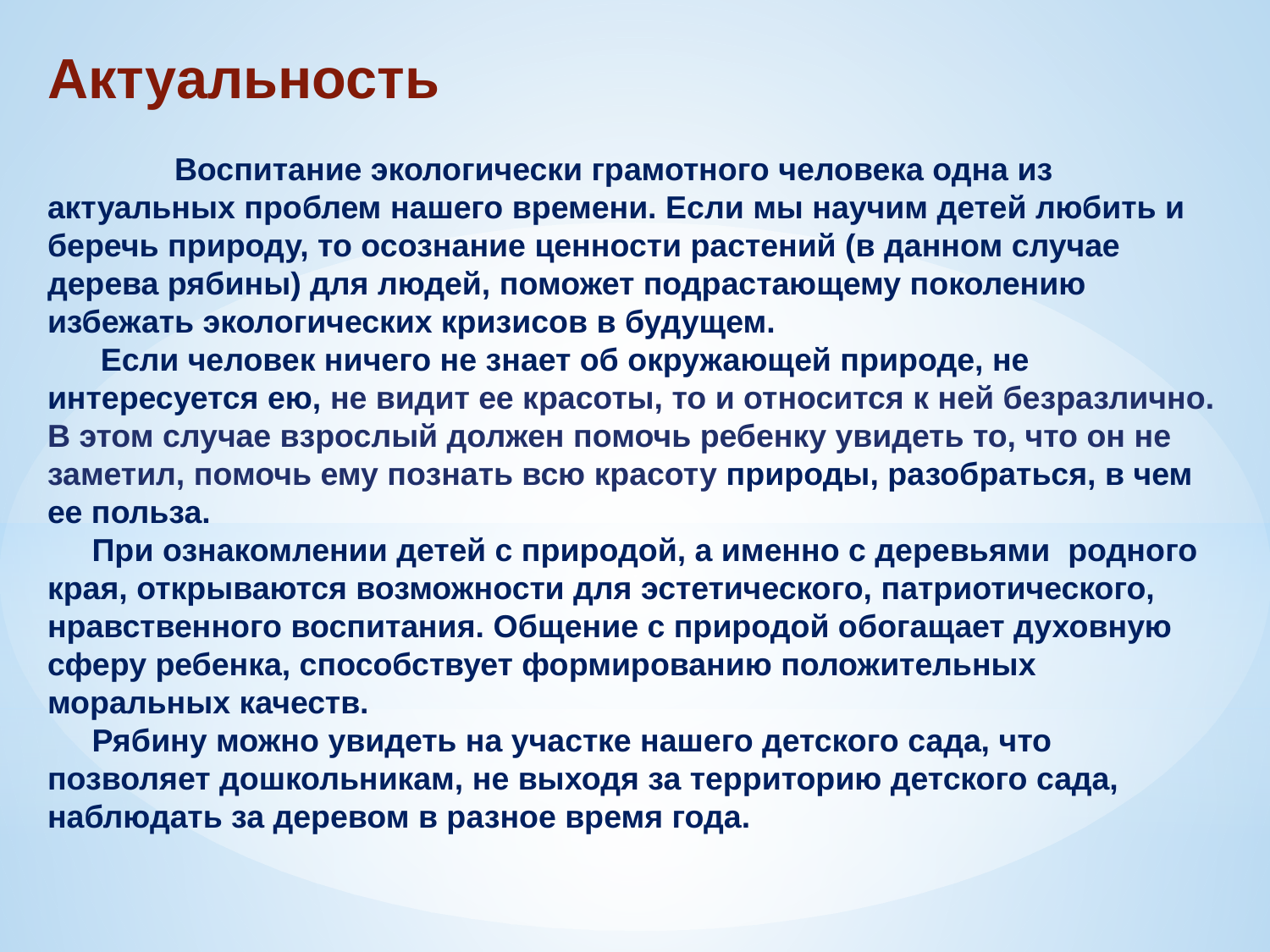

Актуальность
	Воспитание экологически грамотного человека одна из актуальных проблем нашего времени. Если мы научим детей любить и беречь природу, то осознание ценности растений (в данном случае дерева рябины) для людей, поможет подрастающему поколению избежать экологических кризисов в будущем.
      Если человек ничего не знает об окружающей природе, не интересуется ею, не видит ее красоты, то и относится к ней безразлично. В этом случае взрослый должен помочь ребенку увидеть то, что он не заметил, помочь ему познать всю красоту природы, разобраться, в чем ее польза.
     При ознакомлении детей с природой, а именно с деревьями  родного края, открываются возможности для эстетического, патриотического, нравственного воспитания. Общение с природой обогащает духовную сферу ребенка, способствует формированию положительных моральных качеств.
     Рябину можно увидеть на участке нашего детского сада, что позволяет дошкольникам, не выходя за территорию детского сада, наблюдать за деревом в разное время года.